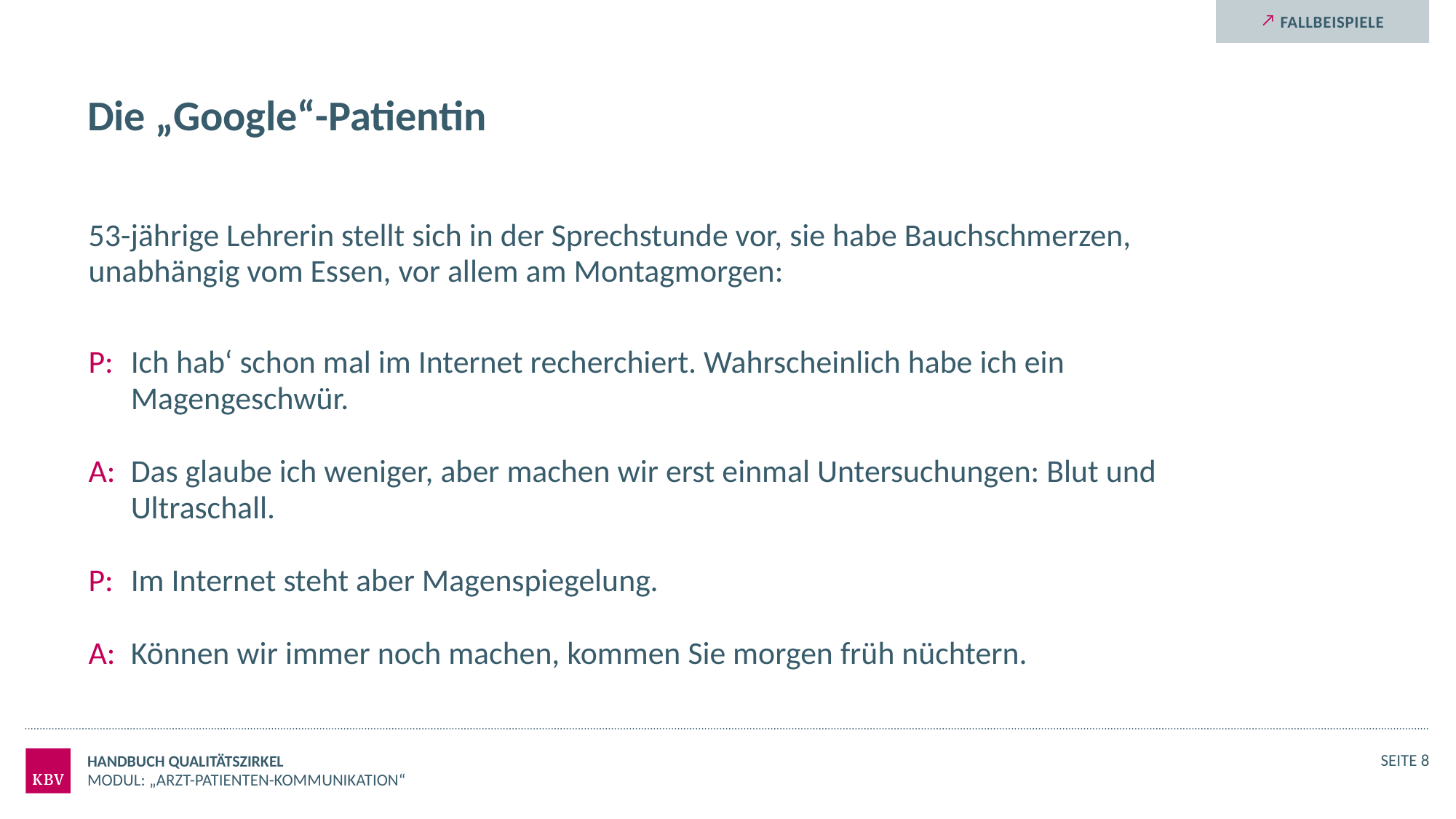

# Die „Google“-Patientin
53-jährige Lehrerin stellt sich in der Sprechstunde vor, sie habe Bauchschmerzen, unabhängig vom Essen, vor allem am Montagmorgen:
P: 	Ich hab‘ schon mal im Internet recherchiert. Wahrscheinlich habe ich ein Magengeschwür.
A: 	Das glaube ich weniger, aber machen wir erst einmal Untersuchungen: Blut und Ultraschall.
P: 	Im Internet steht aber Magenspiegelung.
A: 	Können wir immer noch machen, kommen Sie morgen früh nüchtern.
Handbuch Qualitätszirkel
Seite 8
Modul: „Arzt-Patienten-Kommunikation“